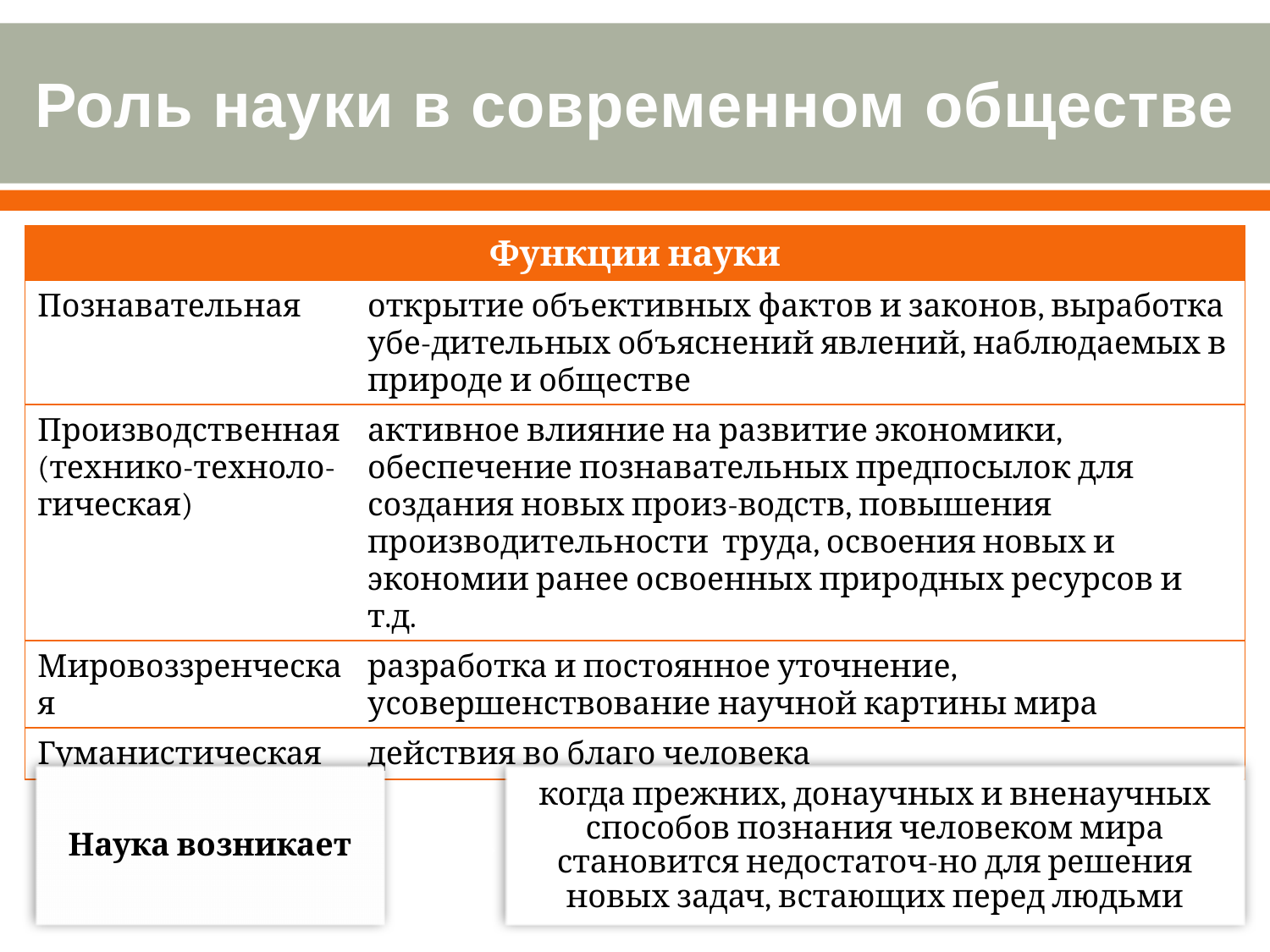

# Роль науки в современном обществе
| Функции науки |  |
| --- | --- |
| Познавательная | открытие объективных фактов и законов, выработка убе-дительных объяснений явлений, наблюдаемых в природе и обществе |
| Производственная (технико-техноло-гическая) | активное влияние на развитие экономики, обеспечение познавательных предпосылок для создания новых произ-водств, повышения производительности труда, освоения новых и экономии ранее освоенных природных ресурсов и т.д. |
| Мировоззренческая | разработка и постоянное уточнение, усовершенствование научной картины мира |
| Гуманистическая | действия во благо человека |

Наука возникает

когда прежних, донаучных и вненаучных способов познания человеком мира становится недостаточ-но для решения новых задач, встающих перед людьми